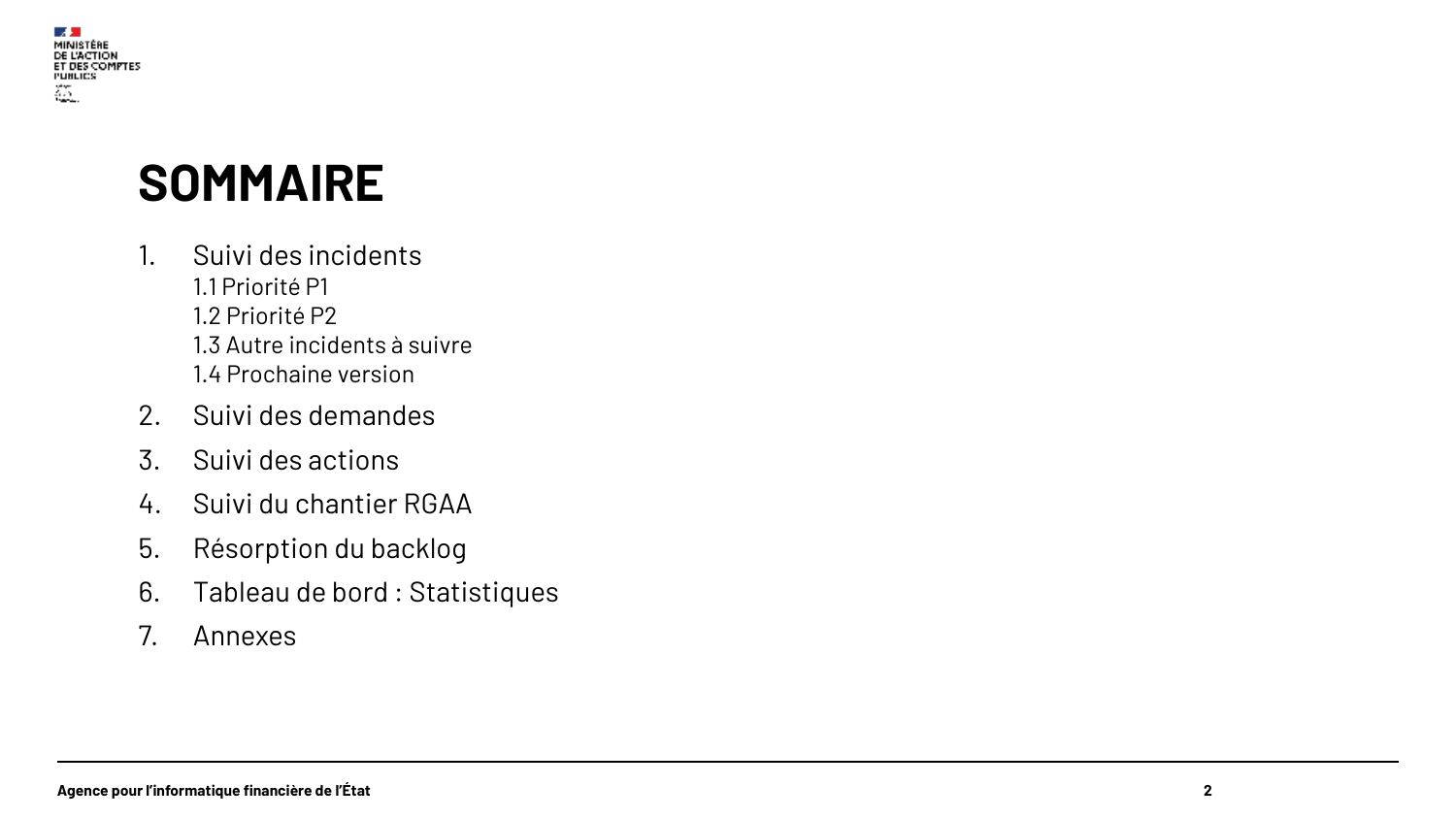

# SOMMAIRE
Suivi des incidents
1.1 Priorité P1
1.2 Priorité P2
1.3 Autre incidents à suivre
1.4 Prochaine version
Suivi des demandes
Suivi des actions
Suivi du chantier RGAA
Résorption du backlog
Tableau de bord : Statistiques
Annexes
Agence pour l’informatique financière de l’État
2